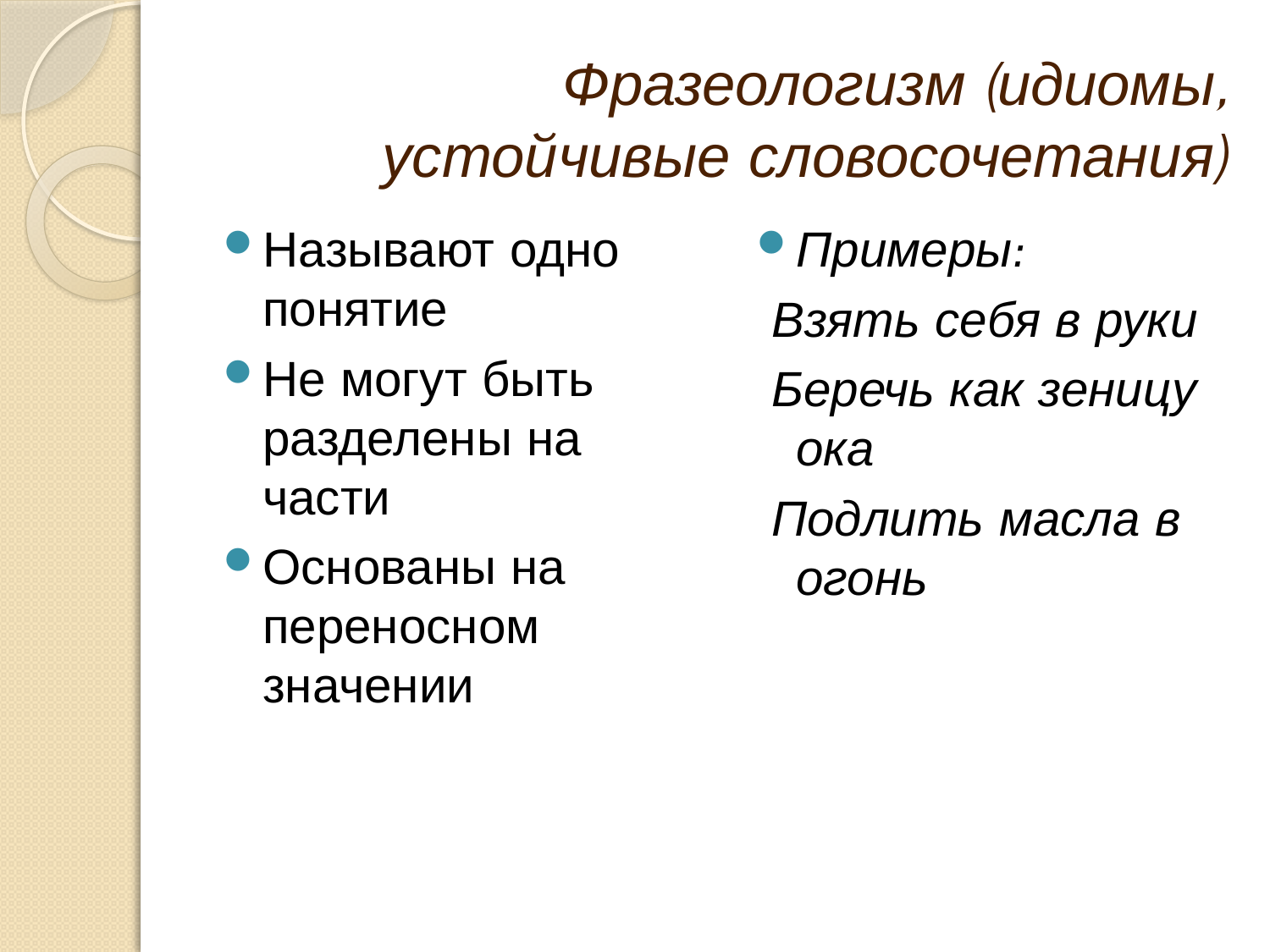

# Фразеологизм (идиомы, устойчивые словосочетания)
Называют одно понятие
Не могут быть разделены на части
Основаны на переносном значении

Примеры:
 Взять себя в руки
 Беречь как зеницу ока
 Подлить масла в огонь